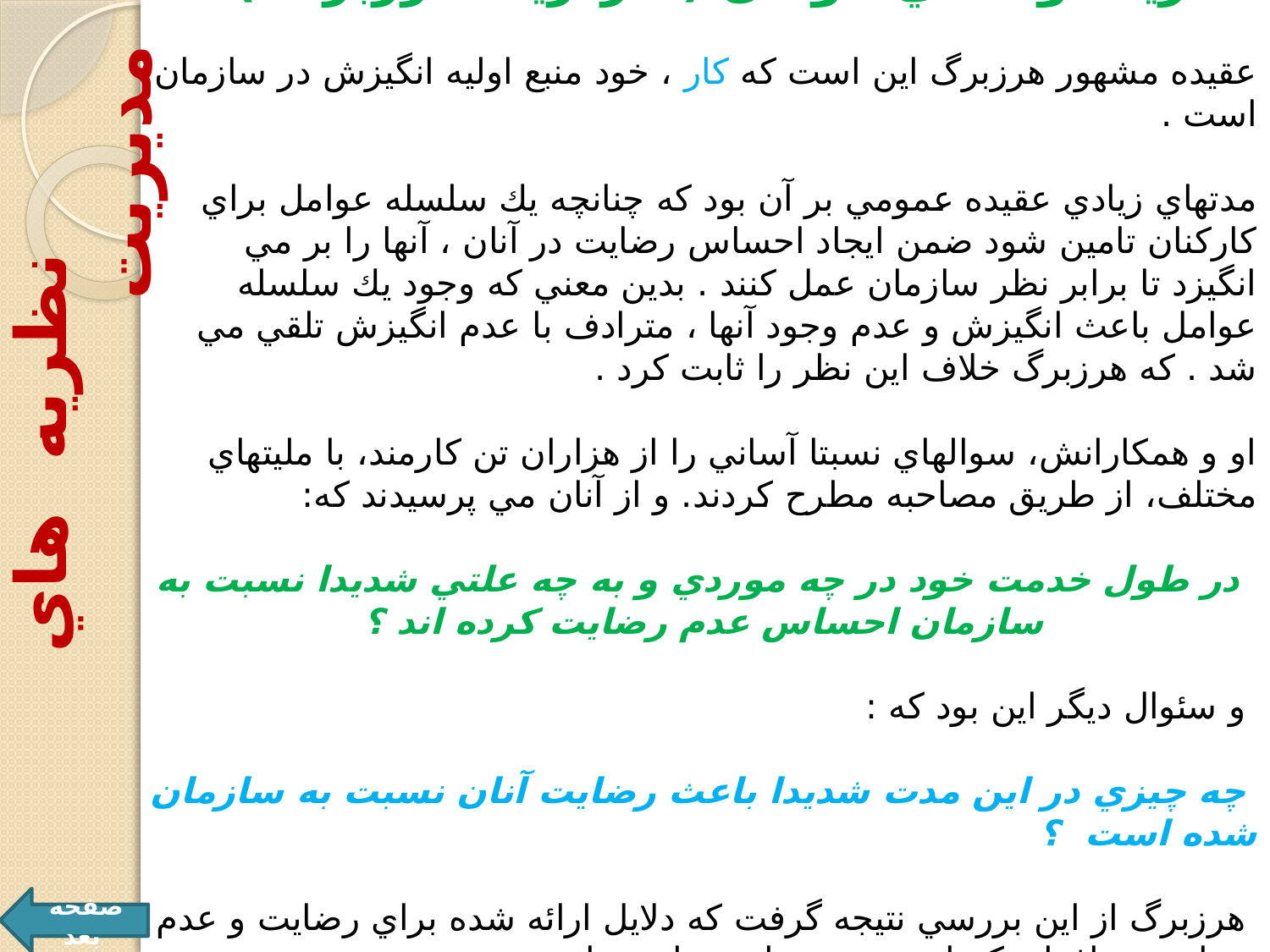

نظريه دوگانگي عوامل ( فردريك هرزبرگ ) :

عقيده مشهور هرزبرگ اين است كه كار ، خود منبع اوليه انگيزش در سازمان است .

مدتهاي زيادي عقيده عمومي بر آن بود كه چنانچه يك سلسله عوامل براي كاركنان تامين شود ضمن ايجاد احساس رضايت در آنان ، آنها را بر مي انگيزد تا برابر نظر سازمان عمل كنند . بدين معني كه وجود يك سلسله عوامل باعث انگيزش و عدم وجود آنها ، مترادف با عدم انگيزش تلقي مي شد . كه هرزبرگ خلاف اين نظر را ثابت كرد .

او و همكارانش، سوالهاي نسبتا آساني را از هزاران تن كارمند، با مليتهاي مختلف، از طريق مصاحبه مطرح كردند. و از آنان مي پرسيدند كه:

 در طول خدمت خود در چه موردي و به چه علتي شديدا نسبت به
سازمان احساس عدم رضايت كرده اند ؟

 و سئوال ديگر اين بود كه :

 چه چيزي در اين مدت شديدا باعث رضايت آنان نسبت به سازمان شده است  ؟

 هرزبرگ از اين بررسي نتيجه گرفت كه دلايل ارائه شده براي رضايت و عدم رضايت در افراد يكسان نبوده  و باهم تفاوت دارد .
    نظريه هاي مديريت
صفحه  بعد